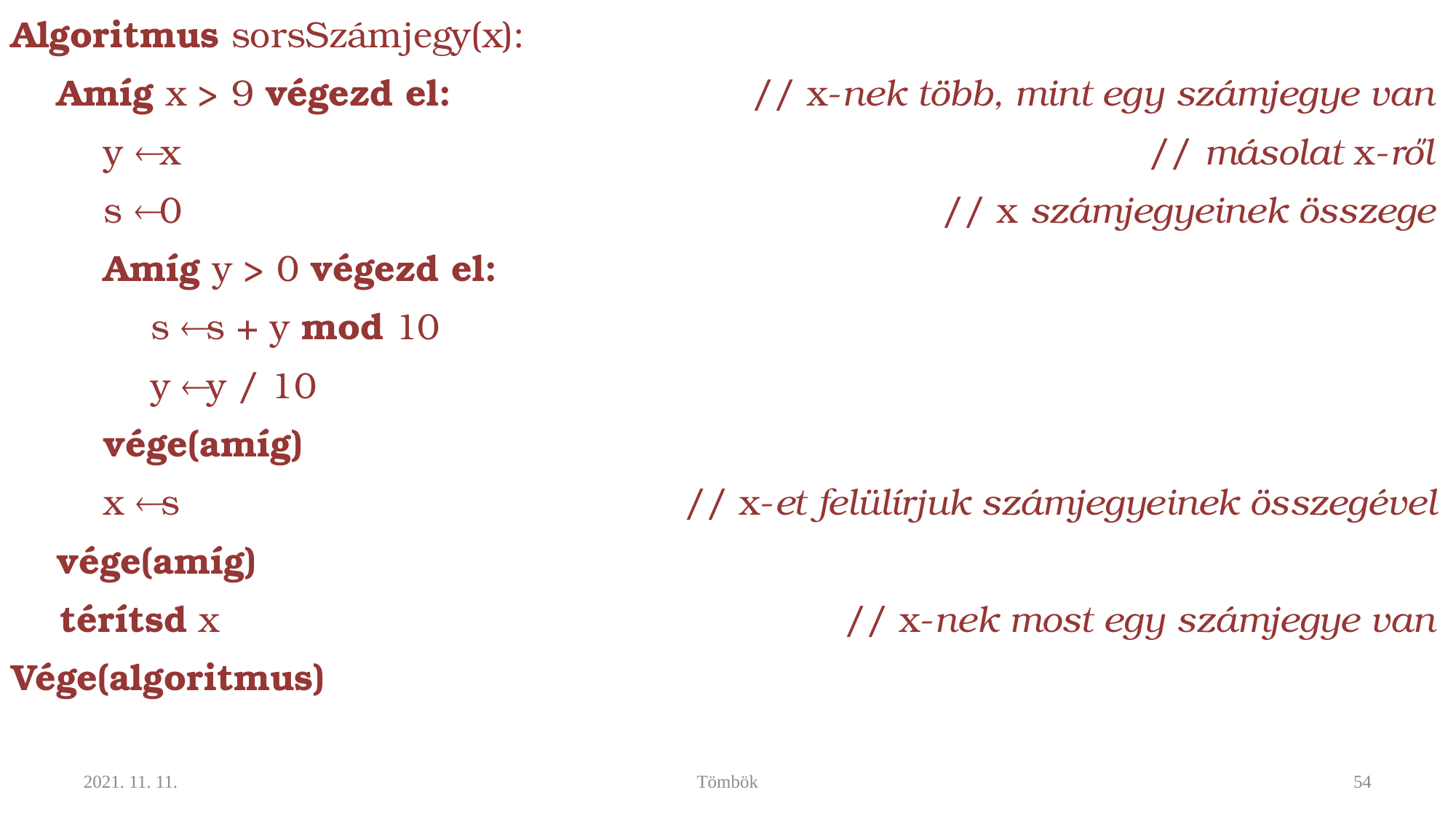

Algoritmus sorsSzámjegy(x):
    Amíg x > 9 végezd el:  		       // x-nek több, mint egy számjegye van
        y ← x						 			    // másolat x-ről
        s ← 0				  			     // x számjegyeinek összege
        Amíg y > 0 végezd el:
            s ← s + y mod 10
            y ← y / 10
        vége(amíg)
        x ← s	       			           // x-et felülírjuk számjegyeinek összegével
    vége(amíg)
    térítsd x			   			      // x-nek most egy számjegye van
Vége(algoritmus)

2021. 11. 11.
Tömbök
54